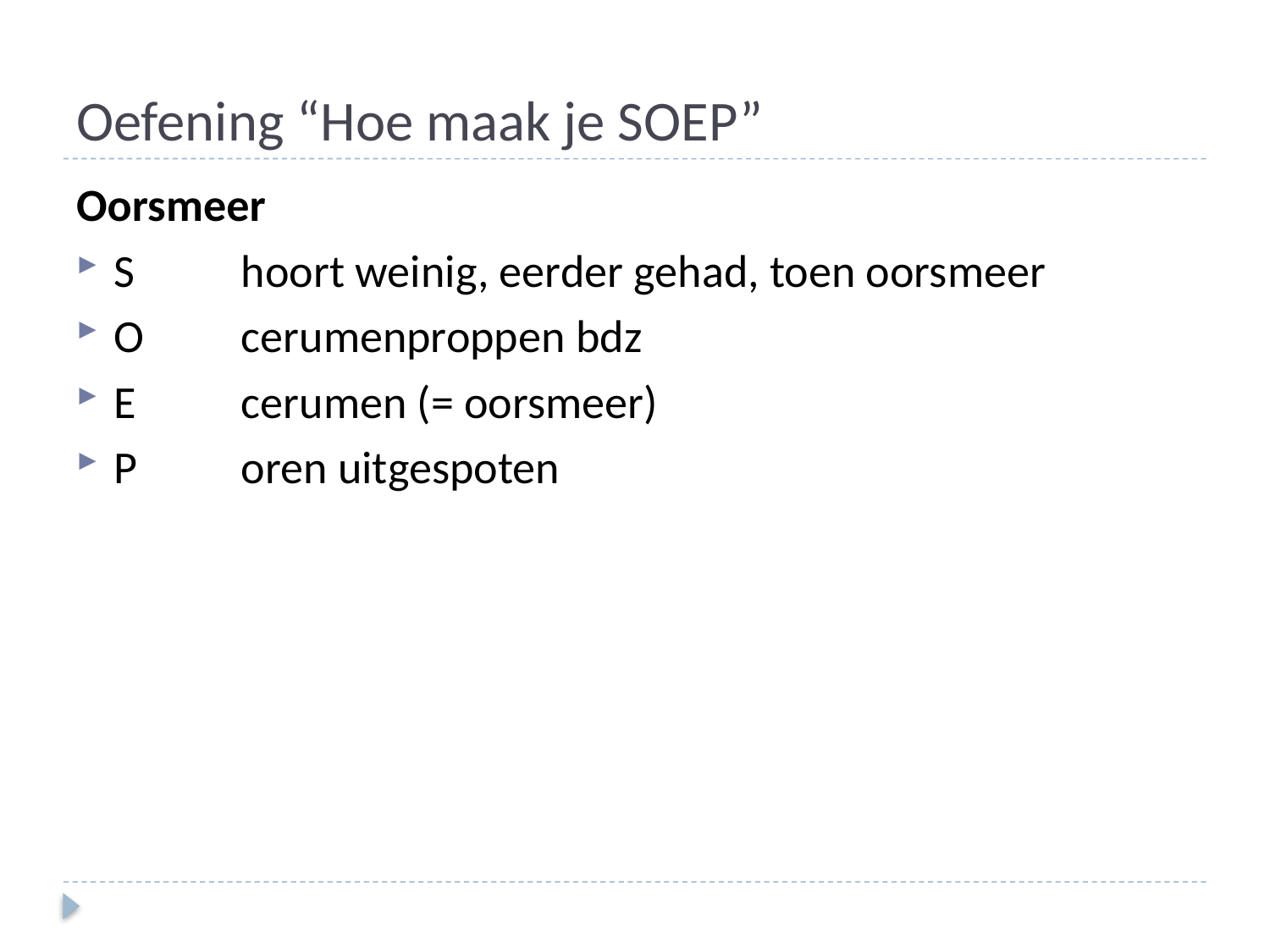

# Oefening “Hoe maak je SOEP”
Oorsmeer
S	hoort weinig, eerder gehad, toen oorsmeer
O	cerumenproppen bdz
E	cerumen (= oorsmeer)
P 	oren uitgespoten